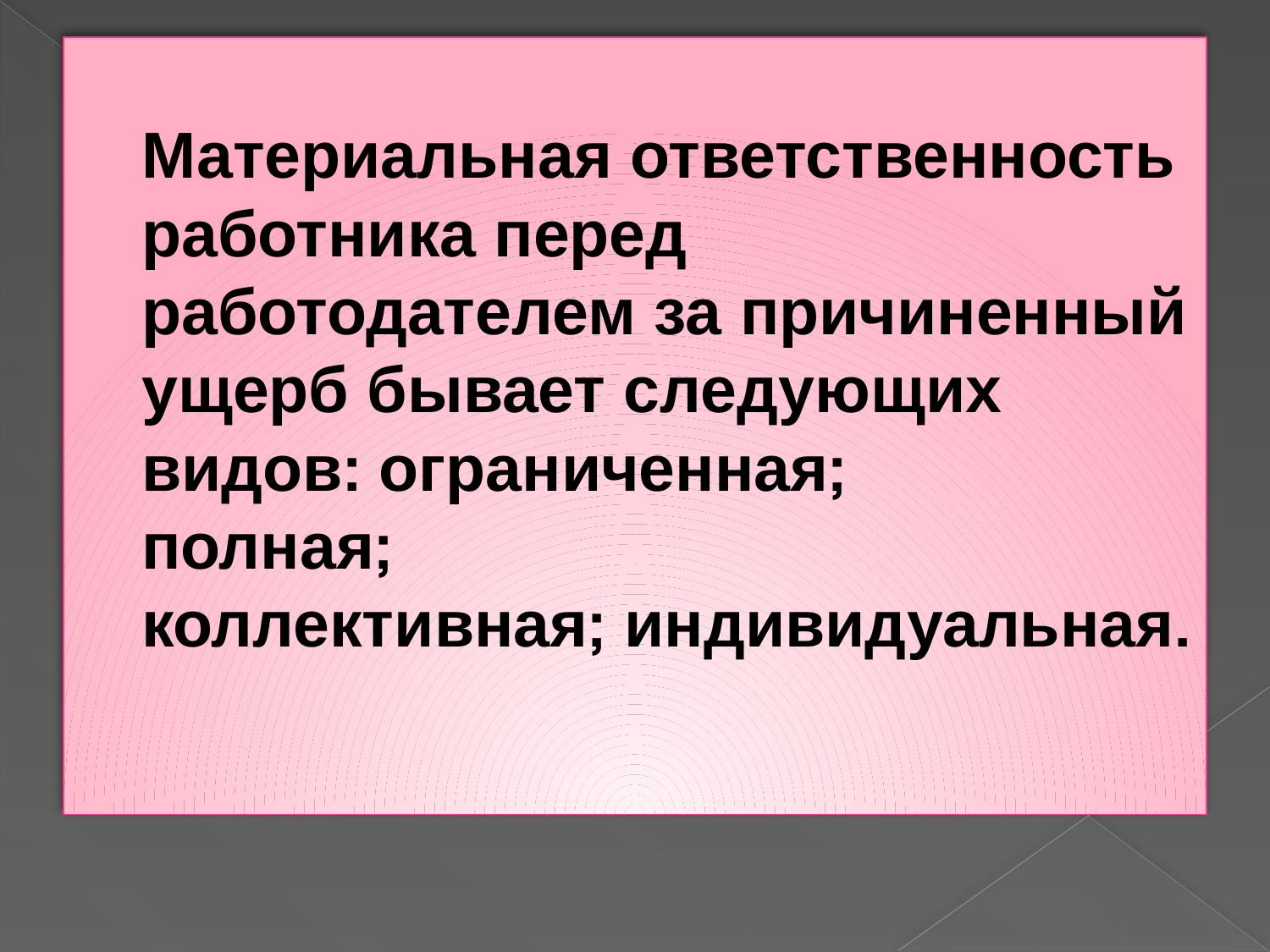

# Материальная ответственность работника перед работодателем за причиненный ущерб бывает следующих видов: ограниченная; полная; коллективная; индивидуальная.